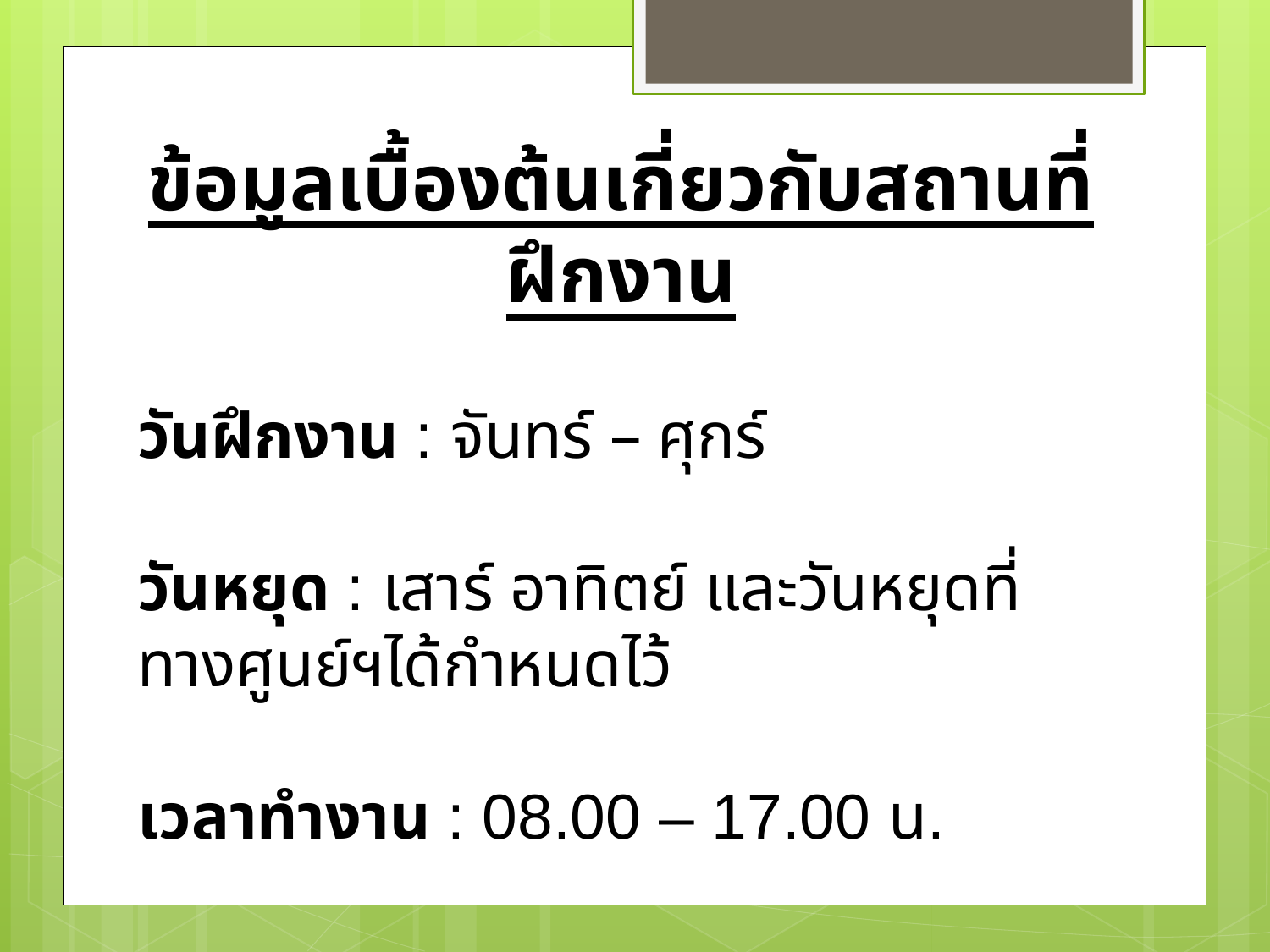

ข้อมูลเบื้องต้นเกี่ยวกับสถานที่ฝึกงาน

วันฝึกงาน : จันทร์ – ศุกร์

วันหยุด : เสาร์ อาทิตย์ และวันหยุดที่ทางศูนย์ฯได้กำหนดไว้

เวลาทำงาน : 08.00 – 17.00 น.